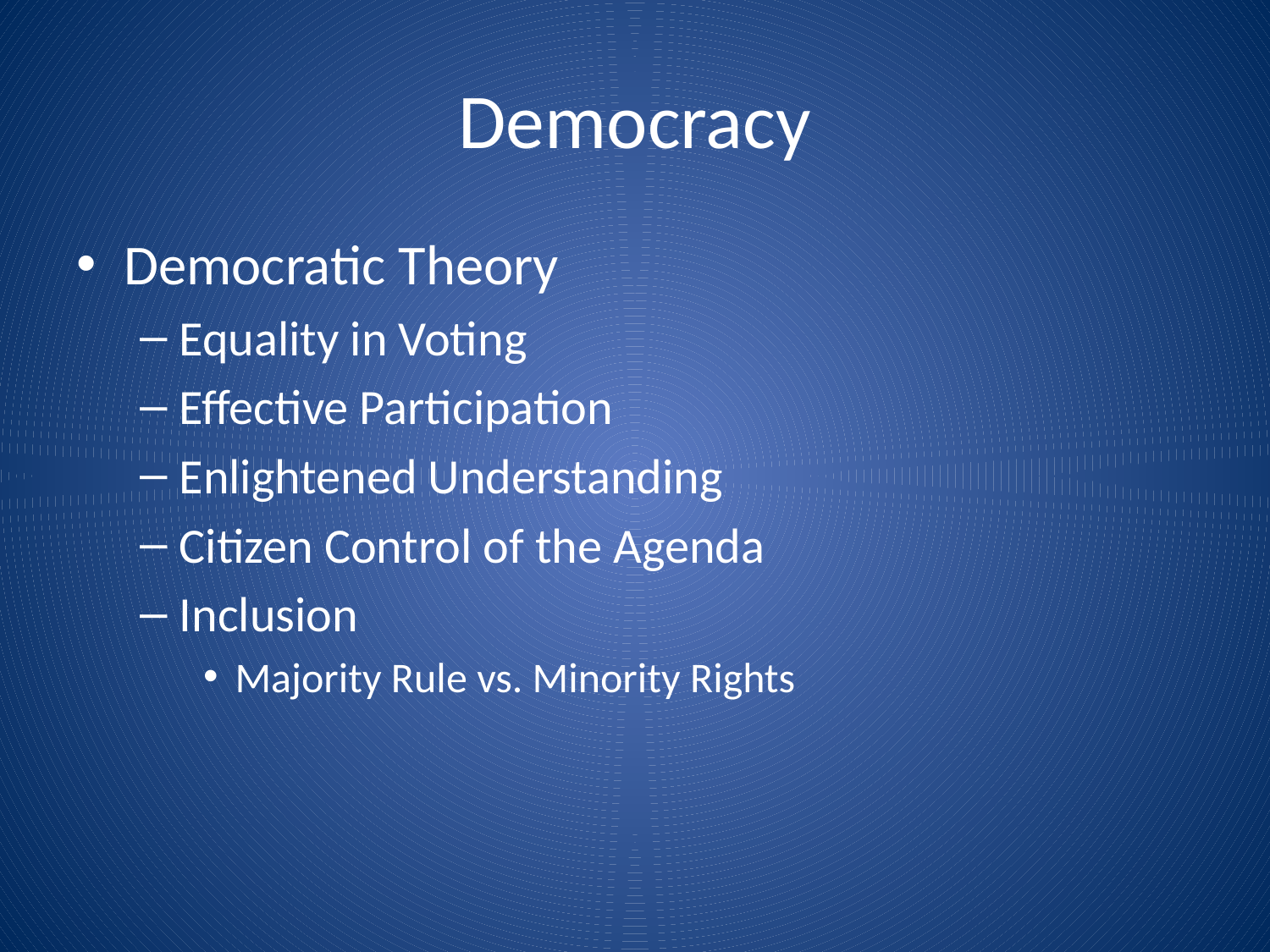

# Democracy
Democratic Theory
Equality in Voting
Effective Participation
Enlightened Understanding
Citizen Control of the Agenda
Inclusion
Majority Rule vs. Minority Rights